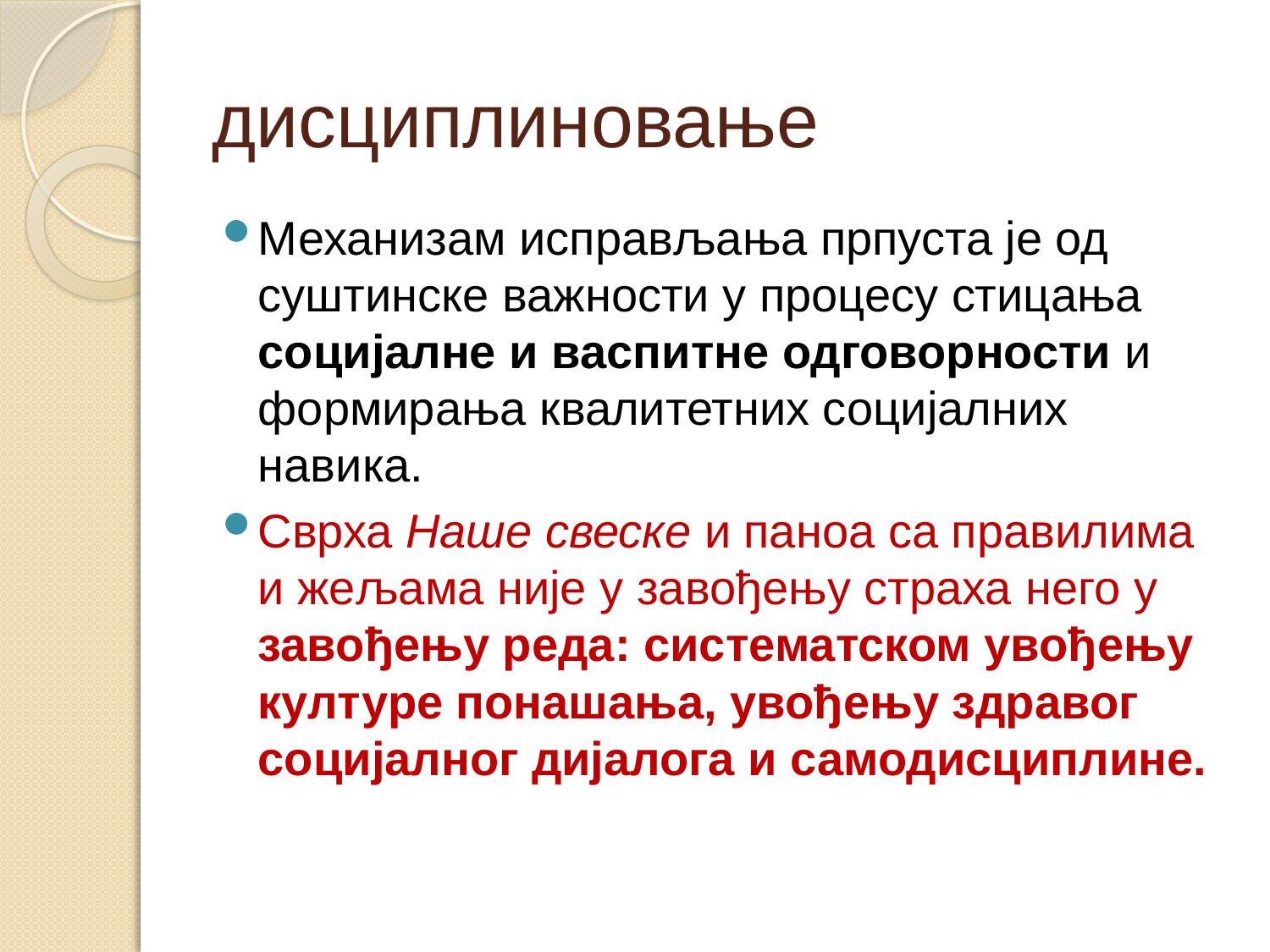

# дисциплиновање
Механизам исправљања прпуста је од суштинске важности у процесу стицања социјалне и васпитне одговорности и формирања квалитетних социјалних навика.
Сврха Наше свеске и паноа са правилима и жељама није у завођењу страха него у завођењу реда: систематском увођењу културе понашања, увођењу здравог социјалног дијалога и самодисциплине.